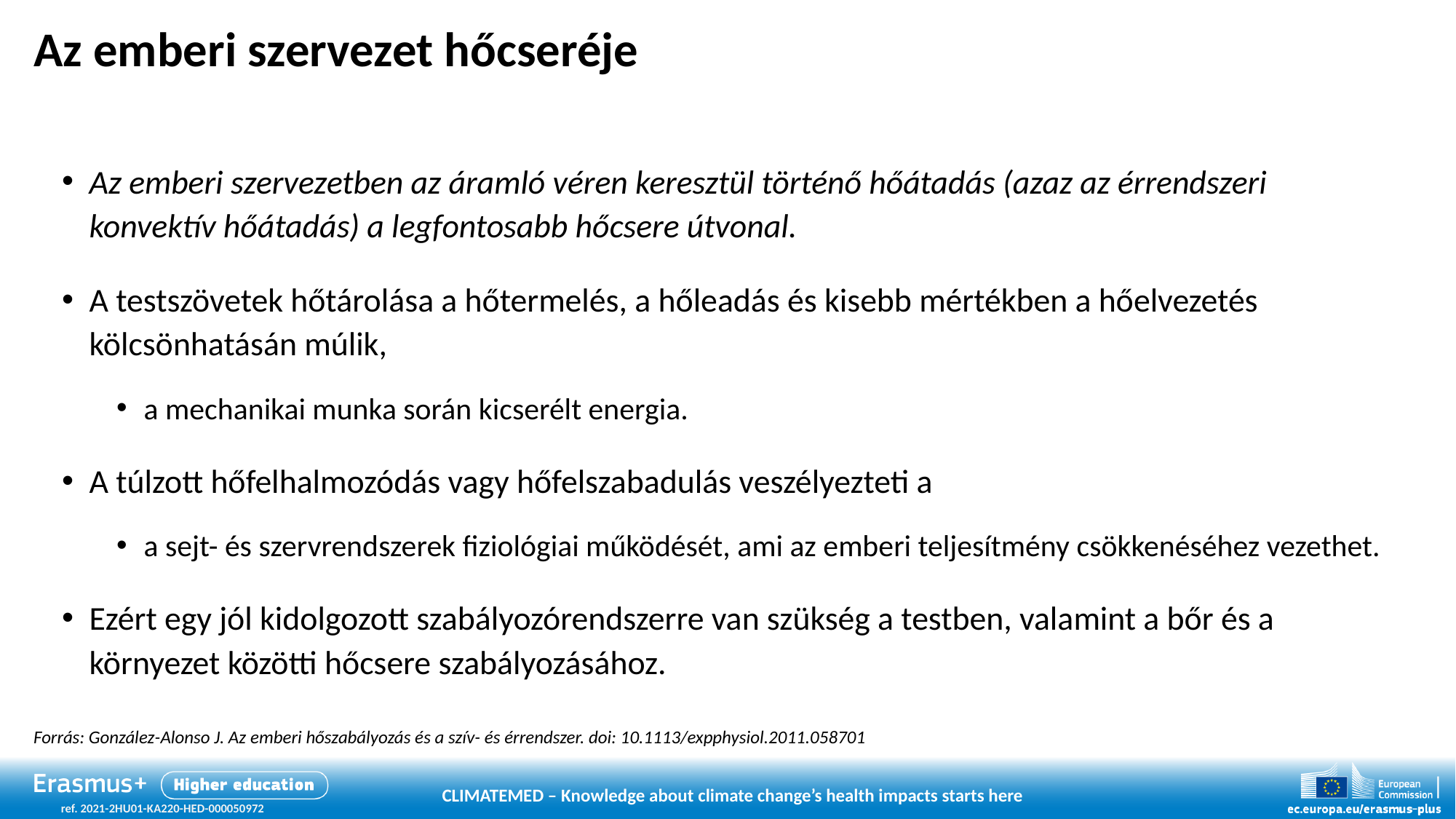

# Az emberi szervezet hőcseréje
Az emberi szervezetben az áramló véren keresztül történő hőátadás (azaz az érrendszeri konvektív hőátadás) a legfontosabb hőcsere útvonal.
A testszövetek hőtárolása a hőtermelés, a hőleadás és kisebb mértékben a hőelvezetés kölcsönhatásán múlik,
a mechanikai munka során kicserélt energia.
A túlzott hőfelhalmozódás vagy hőfelszabadulás veszélyezteti a
a sejt- és szervrendszerek fiziológiai működését, ami az emberi teljesítmény csökkenéséhez vezethet.
Ezért egy jól kidolgozott szabályozórendszerre van szükség a testben, valamint a bőr és a környezet közötti hőcsere szabályozásához.
Forrás: González-Alonso J. Az emberi hőszabályozás és a szív- és érrendszer. doi: 10.1113/expphysiol.2011.058701